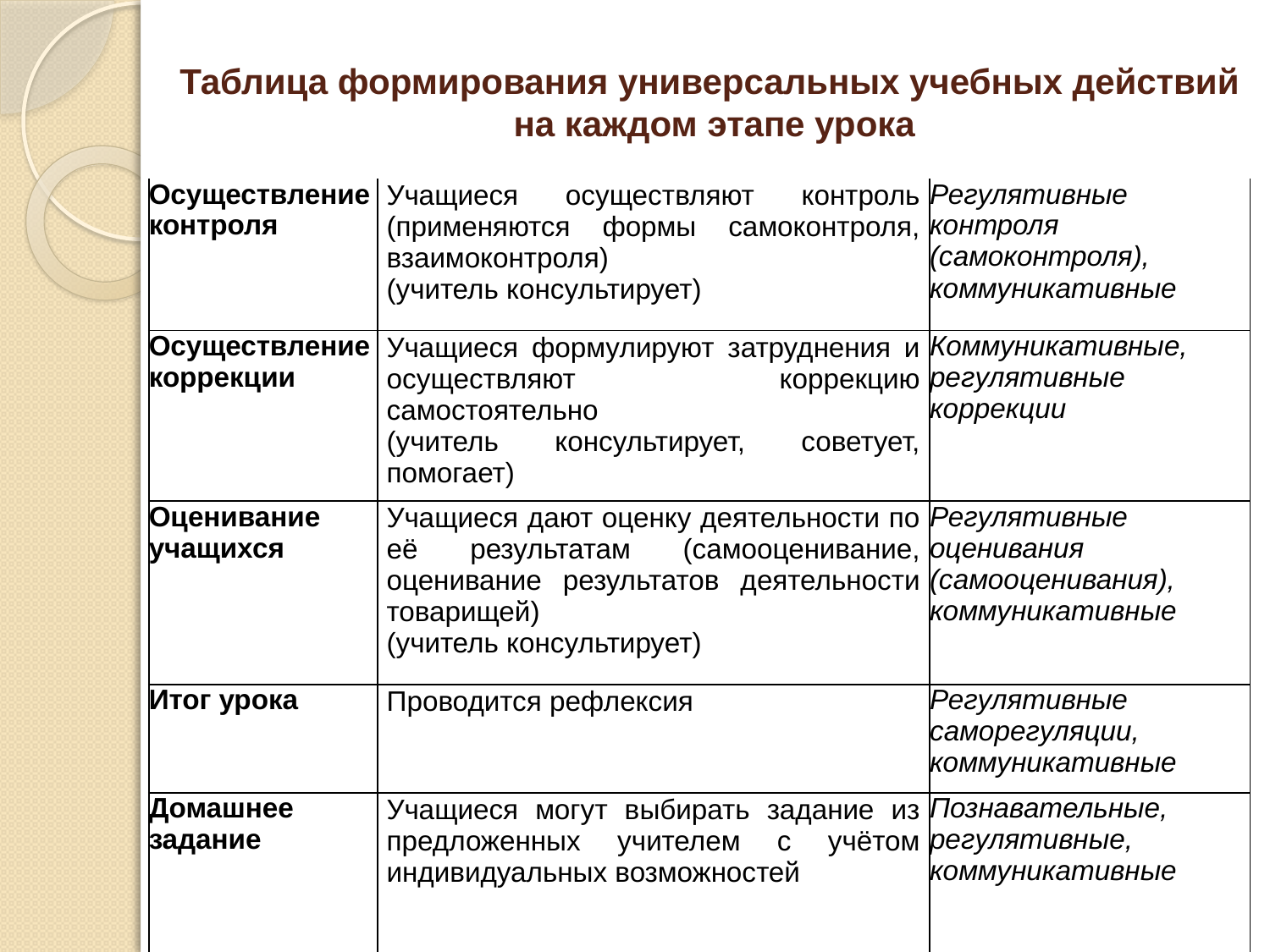

# Таблица формирования универсальных учебных действий на каждом этапе урока
| Осуществление контроля | Учащиеся осуществляют контроль (применяются формы самоконтроля, взаимоконтроля) (учитель консультирует) | Регулятивные контроля (самоконтроля), коммуникативные |
| --- | --- | --- |
| Осуществление коррекции | Учащиеся формулируют затруднения и осуществляют коррекцию самостоятельно (учитель консультирует, советует, помогает) | Коммуникативные, регулятивные коррекции |
| Оценивание учащихся | Учащиеся дают оценку деятельности по её результатам (самооценивание, оценивание результатов деятельности товарищей) (учитель консультирует) | Регулятивные оценивания (самооценивания), коммуникативные |
| Итог урока | Проводится рефлексия | Регулятивные саморегуляции, коммуникативные |
| Домашнее задание | Учащиеся могут выбирать задание из предложенных учителем с учётом индивидуальных возможностей | Познавательные, регулятивные, коммуникативные |